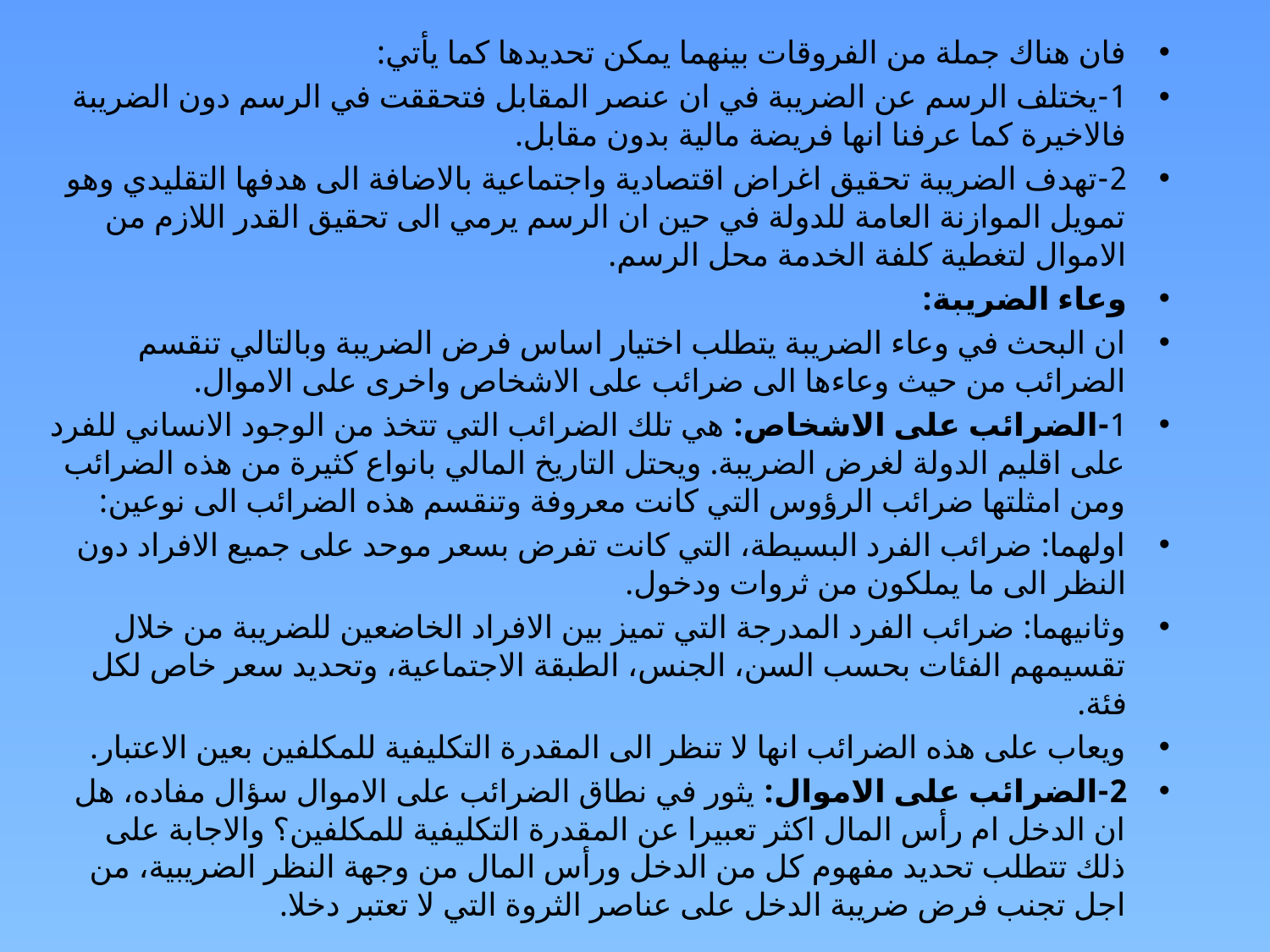

فان هناك جملة من الفروقات بينهما يمكن تحديدها كما يأتي:
1-يختلف الرسم عن الضريبة في ان عنصر المقابل فتحققت في الرسم دون الضريبة فالاخيرة كما عرفنا انها فريضة مالية بدون مقابل.
2-تهدف الضريبة تحقيق اغراض اقتصادية واجتماعية بالاضافة الى هدفها التقليدي وهو تمويل الموازنة العامة للدولة في حين ان الرسم يرمي الى تحقيق القدر اللازم من الاموال لتغطية كلفة الخدمة محل الرسم.
وعاء الضريبة:
ان البحث في وعاء الضريبة يتطلب اختيار اساس فرض الضريبة وبالتالي تنقسم الضرائب من حيث وعاءها الى ضرائب على الاشخاص واخرى على الاموال.
1-الضرائب على الاشخاص: هي تلك الضرائب التي تتخذ من الوجود الانساني للفرد على اقليم الدولة لغرض الضريبة. ويحتل التاريخ المالي بانواع كثيرة من هذه الضرائب ومن امثلتها ضرائب الرؤوس التي كانت معروفة وتنقسم هذه الضرائب الى نوعين:
اولهما: ضرائب الفرد البسيطة، التي كانت تفرض بسعر موحد على جميع الافراد دون النظر الى ما يملكون من ثروات ودخول.
وثانيهما: ضرائب الفرد المدرجة التي تميز بين الافراد الخاضعين للضريبة من خلال تقسيمهم الفئات بحسب السن، الجنس، الطبقة الاجتماعية، وتحديد سعر خاص لكل فئة.
ويعاب على هذه الضرائب انها لا تنظر الى المقدرة التكليفية للمكلفين بعين الاعتبار.
2-الضرائب على الاموال: يثور في نطاق الضرائب على الاموال سؤال مفاده، هل ان الدخل ام رأس المال اكثر تعبيرا عن المقدرة التكليفية للمكلفين؟ والاجابة على ذلك تتطلب تحديد مفهوم كل من الدخل ورأس المال من وجهة النظر الضريبية، من اجل تجنب فرض ضريبة الدخل على عناصر الثروة التي لا تعتبر دخلا.